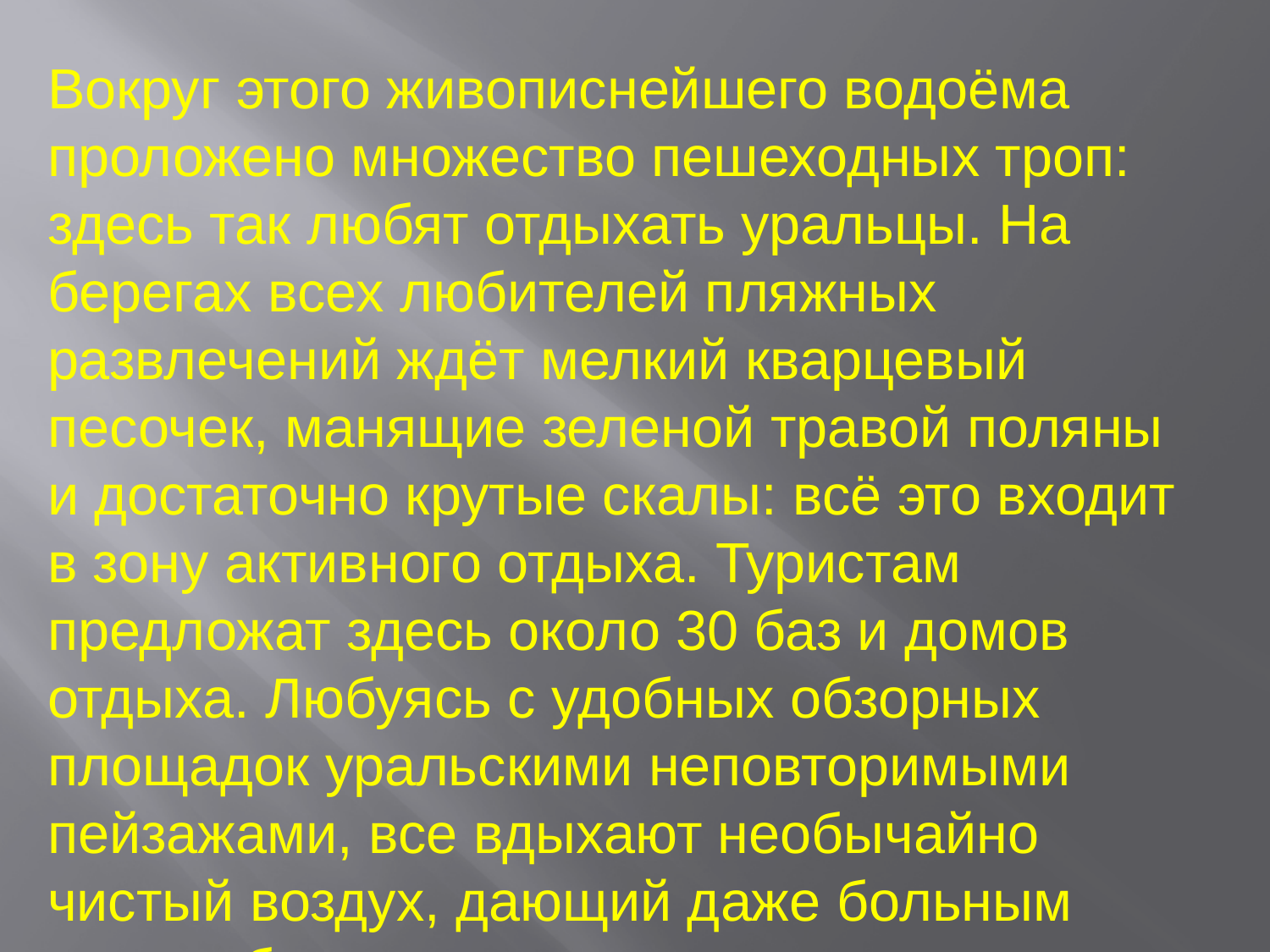

Вокруг этого живописнейшего водоёма проложено множество пешеходных троп: здесь так любят отдыхать уральцы. На берегах всех любителей пляжных развлечений ждёт мелкий кварцевый песочек, манящие зеленой травой поляны и достаточно крутые скалы: всё это входит в зону активного отдыха. Туристам предложат здесь около 30 баз и домов отдыха. Любуясь с удобных обзорных площадок уральскими неповторимыми пейзажами, все вдыхают необычайно чистый воздух, дающий даже больным силы и бодрость.